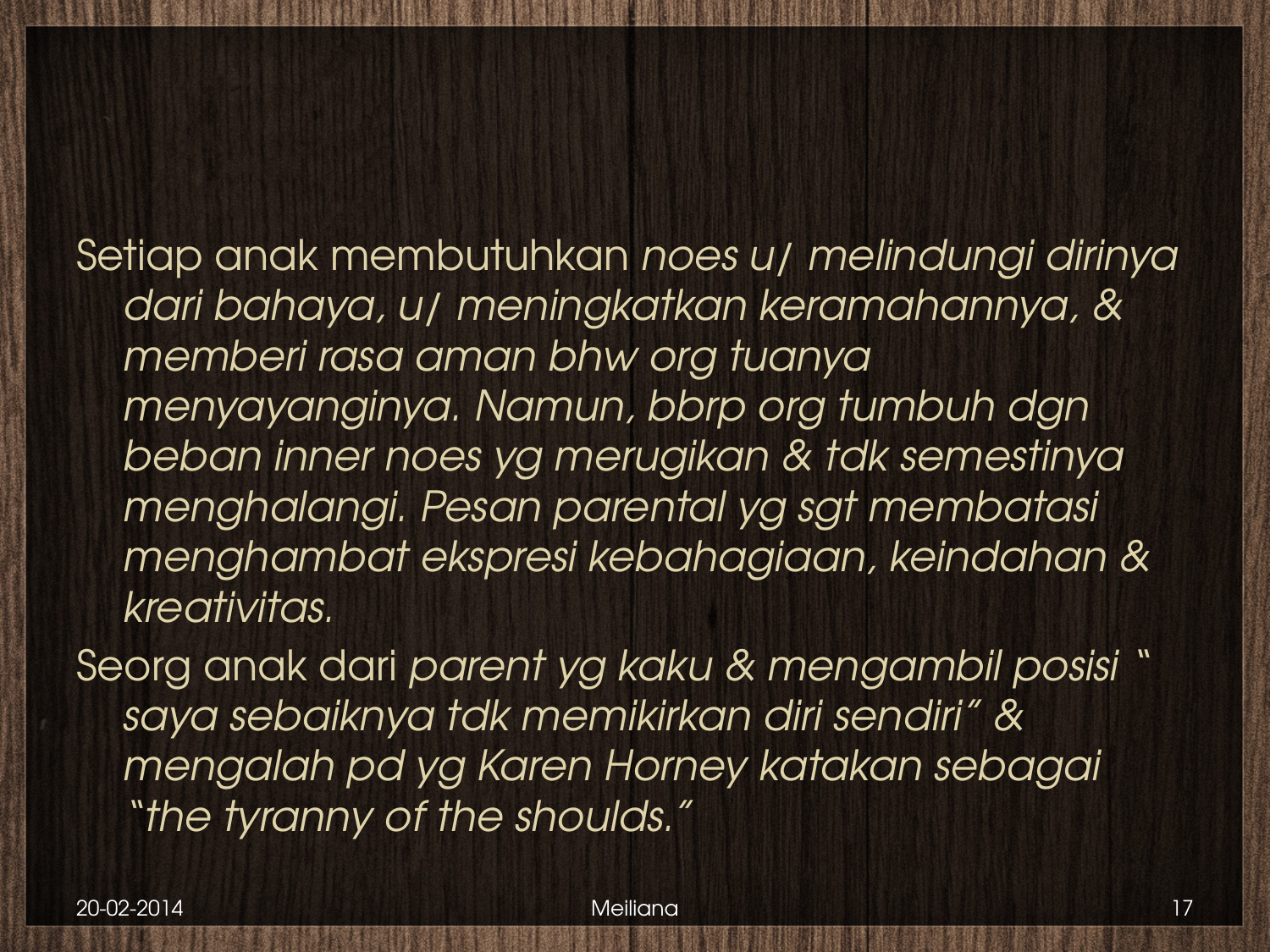

#
Setiap anak membutuhkan noes u/ melindungi dirinya dari bahaya, u/ meningkatkan keramahannya, & memberi rasa aman bhw org tuanya menyayanginya. Namun, bbrp org tumbuh dgn beban inner noes yg merugikan & tdk semestinya menghalangi. Pesan parental yg sgt membatasi menghambat ekspresi kebahagiaan, keindahan & kreativitas.
Seorg anak dari parent yg kaku & mengambil posisi “ saya sebaiknya tdk memikirkan diri sendiri” & mengalah pd yg Karen Horney katakan sebagai “the tyranny of the shoulds.”

20-02-2014
Meiliana
17